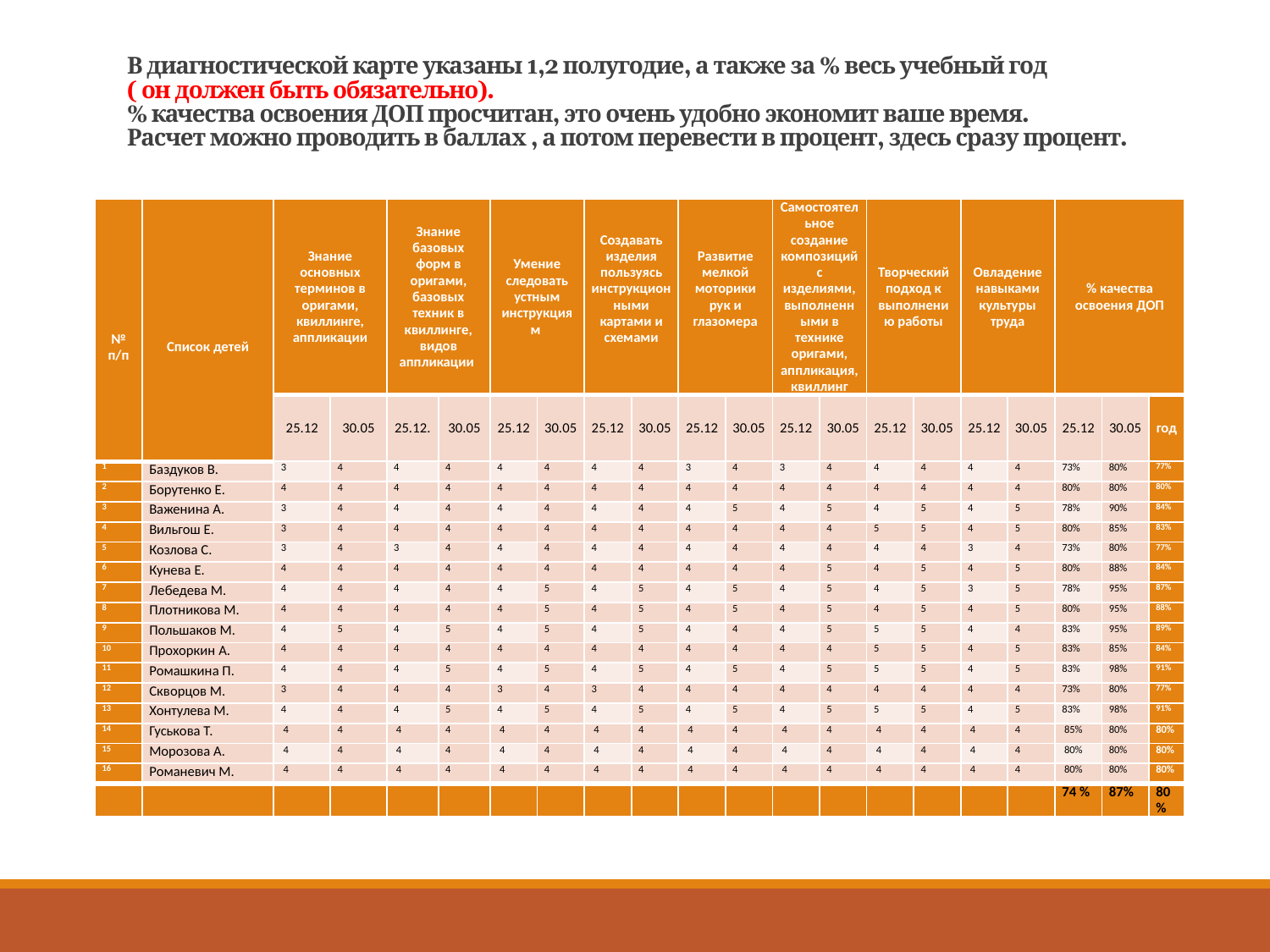

# В диагностической карте указаны 1,2 полугодие, а также за % весь учебный год                 ( он должен быть обязательно). % качества освоения ДОП просчитан, это очень удобно экономит ваше время. Расчет можно проводить в баллах , а потом перевести в процент, здесь сразу процент.
| № п/п | Список детей | Знание основных терминов в оригами, квиллинге, аппликации |  | Знание базовых форм в оригами, базовых техник в квиллинге, видов аппликации |  | Умение следовать устным инструкциям |  | Создавать изделия пользуясь инструкционными картами и схемами |  | Развитие мелкой моторики рук и глазомера |  | Самостоятельное создание композиций с изделиями, выполненными в технике оригами, аппликация, квиллинг |  | Творческий подход к выполнению работы |  | Овладение навыками культуры труда |  | % качества освоения ДОП |  |  |
| --- | --- | --- | --- | --- | --- | --- | --- | --- | --- | --- | --- | --- | --- | --- | --- | --- | --- | --- | --- | --- |
|  |  | 25.12 | 30.05 | 25.12. | 30.05 | 25.12 | 30.05 | 25.12 | 30.05 | 25.12 | 30.05 | 25.12 | 30.05 | 25.12 | 30.05 | 25.12 | 30.05 | 25.12 | 30.05 | год |
| 1 | Баздуков В. | 3 | 4 | 4 | 4 | 4 | 4 | 4 | 4 | 3 | 4 | 3 | 4 | 4 | 4 | 4 | 4 | 73% | 80% | 77% |
| 2 | Борутенко Е. | 4 | 4 | 4 | 4 | 4 | 4 | 4 | 4 | 4 | 4 | 4 | 4 | 4 | 4 | 4 | 4 | 80% | 80% | 80% |
| 3 | Важенина А. | 3 | 4 | 4 | 4 | 4 | 4 | 4 | 4 | 4 | 5 | 4 | 5 | 4 | 5 | 4 | 5 | 78% | 90% | 84% |
| 4 | Вильгош Е. | 3 | 4 | 4 | 4 | 4 | 4 | 4 | 4 | 4 | 4 | 4 | 4 | 5 | 5 | 4 | 5 | 80% | 85% | 83% |
| 5 | Козлова С. | 3 | 4 | 3 | 4 | 4 | 4 | 4 | 4 | 4 | 4 | 4 | 4 | 4 | 4 | 3 | 4 | 73% | 80% | 77% |
| 6 | Кунева Е. | 4 | 4 | 4 | 4 | 4 | 4 | 4 | 4 | 4 | 4 | 4 | 5 | 4 | 5 | 4 | 5 | 80% | 88% | 84% |
| 7 | Лебедева М. | 4 | 4 | 4 | 4 | 4 | 5 | 4 | 5 | 4 | 5 | 4 | 5 | 4 | 5 | 3 | 5 | 78% | 95% | 87% |
| 8 | Плотникова М. | 4 | 4 | 4 | 4 | 4 | 5 | 4 | 5 | 4 | 5 | 4 | 5 | 4 | 5 | 4 | 5 | 80% | 95% | 88% |
| 9 | Польшаков М. | 4 | 5 | 4 | 5 | 4 | 5 | 4 | 5 | 4 | 4 | 4 | 5 | 5 | 5 | 4 | 4 | 83% | 95% | 89% |
| 10 | Прохоркин А. | 4 | 4 | 4 | 4 | 4 | 4 | 4 | 4 | 4 | 4 | 4 | 4 | 5 | 5 | 4 | 5 | 83% | 85% | 84% |
| 11 | Ромашкина П. | 4 | 4 | 4 | 5 | 4 | 5 | 4 | 5 | 4 | 5 | 4 | 5 | 5 | 5 | 4 | 5 | 83% | 98% | 91% |
| 12 | Скворцов М. | 3 | 4 | 4 | 4 | 3 | 4 | 3 | 4 | 4 | 4 | 4 | 4 | 4 | 4 | 4 | 4 | 73% | 80% | 77% |
| 13 | Хонтулева М. | 4 | 4 | 4 | 5 | 4 | 5 | 4 | 5 | 4 | 5 | 4 | 5 | 5 | 5 | 4 | 5 | 83% | 98% | 91% |
| 14 | Гуськова Т. | 4 | 4 | 4 | 4 | 4 | 4 | 4 | 4 | 4 | 4 | 4 | 4 | 4 | 4 | 4 | 4 | 85% | 80% | 80% |
| 15 | Морозова А. | 4 | 4 | 4 | 4 | 4 | 4 | 4 | 4 | 4 | 4 | 4 | 4 | 4 | 4 | 4 | 4 | 80% | 80% | 80% |
| 16 | Романевич М. | 4 | 4 | 4 | 4 | 4 | 4 | 4 | 4 | 4 | 4 | 4 | 4 | 4 | 4 | 4 | 4 | 80% | 80% | 80% |
|  |  |  |  |  |  |  |  |  |  |  |  |  |  |  |  |  |  | 74 % | 87% | 80% |